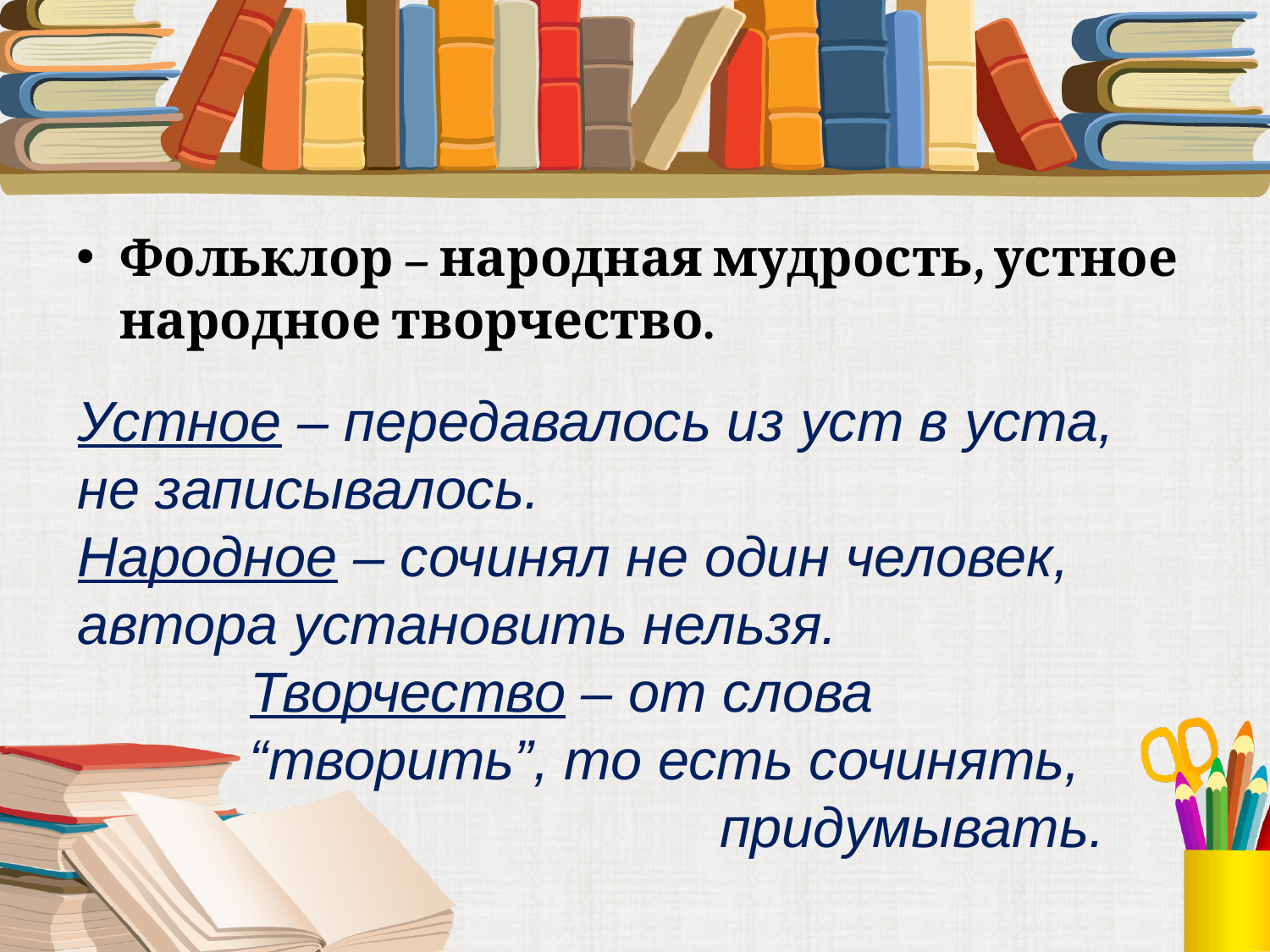

#
Фольклор – народная мудрость, устное народное творчество.
Устное – передавалось из уст в уста, не записывалось.
Народное – сочинял не один человек, автора установить нельзя.
           Творчество – от слова
           “творить”, то есть сочинять,
                                         придумывать.